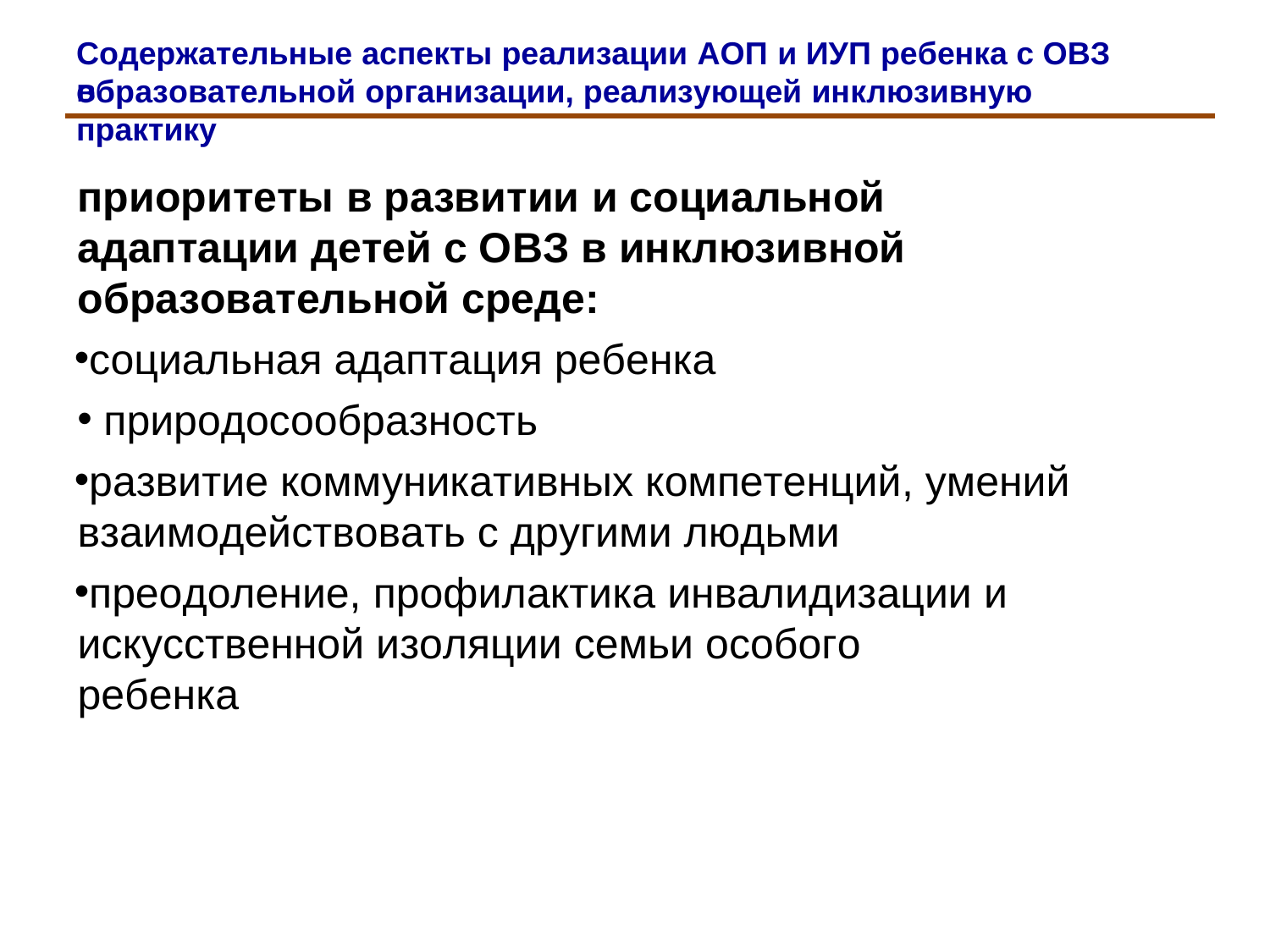

Содержательные аспекты реализации АОП и ИУП ребенка с ОВЗ в
образовательной организации, реализующей инклюзивную практику
приоритеты в развитии и социальной адаптации детей с ОВЗ в инклюзивной образовательной среде:
социальная адаптация ребенка
природосообразность
развитие коммуникативных компетенций, умений взаимодействовать с другими людьми
преодоление, профилактика инвалидизации и искусственной изоляции семьи особого ребенка